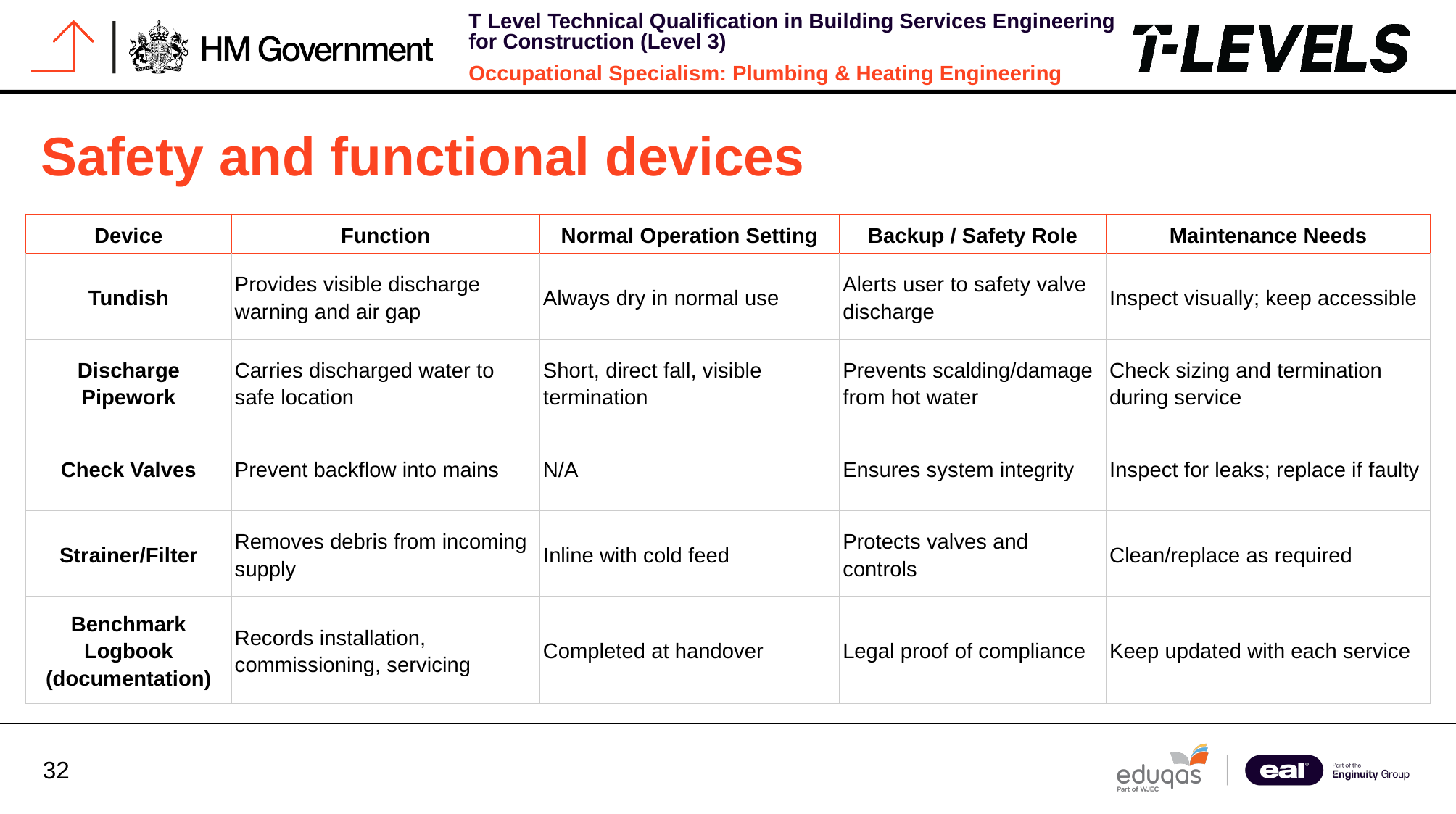

Safety and functional devices
| Device | Function | Normal Operation Setting | Backup / Safety Role | Maintenance Needs |
| --- | --- | --- | --- | --- |
| Tundish | Provides visible discharge warning and air gap | Always dry in normal use | Alerts user to safety valve discharge | Inspect visually; keep accessible |
| Discharge Pipework | Carries discharged water to safe location | Short, direct fall, visible termination | Prevents scalding/damage from hot water | Check sizing and termination during service |
| Check Valves | Prevent backflow into mains | N/A | Ensures system integrity | Inspect for leaks; replace if faulty |
| Strainer/Filter | Removes debris from incoming supply | Inline with cold feed | Protects valves and controls | Clean/replace as required |
| Benchmark Logbook (documentation) | Records installation, commissioning, servicing | Completed at handover | Legal proof of compliance | Keep updated with each service |